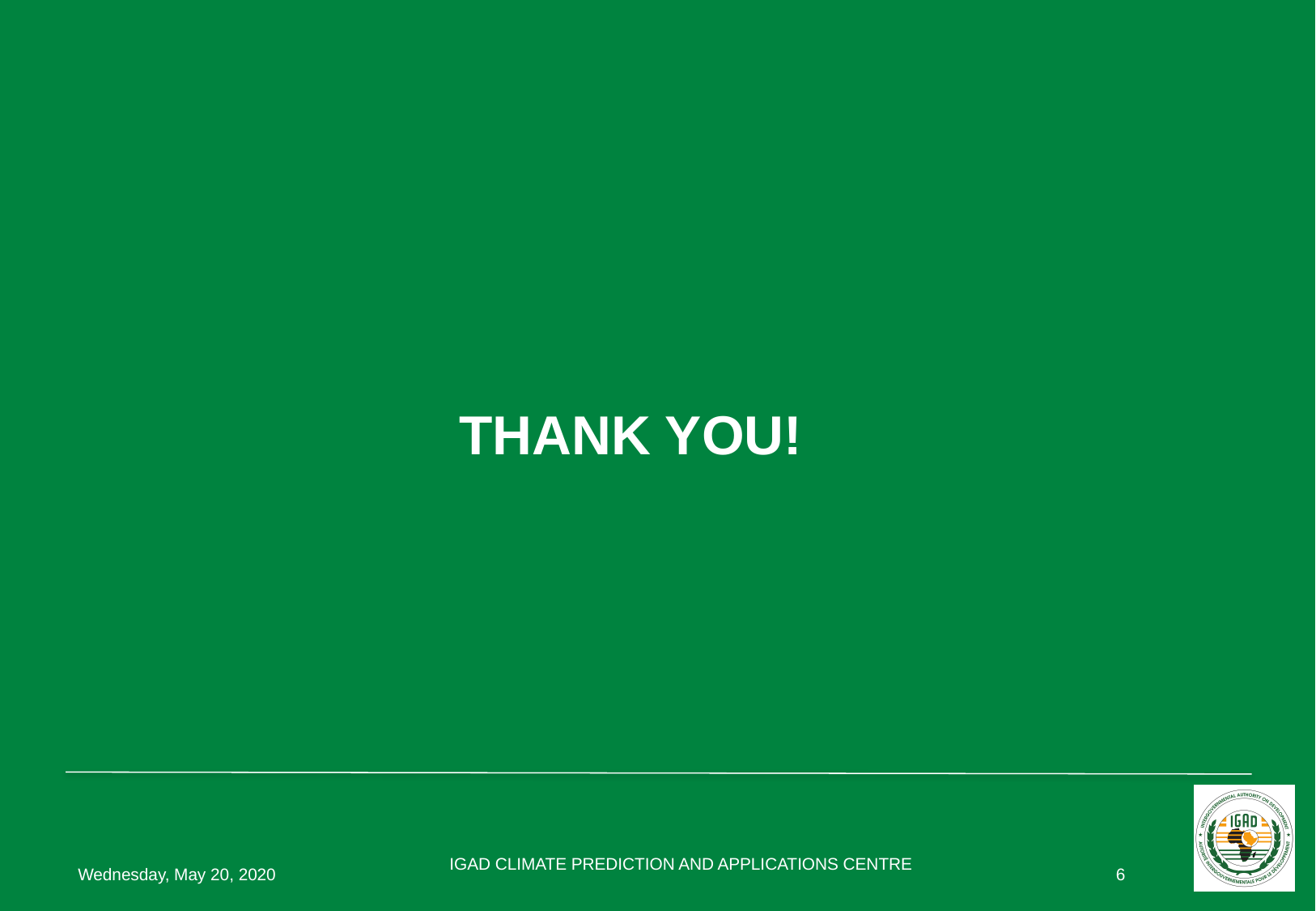

# THANK YOU!
IGAD CLIMATE PREDICTION AND APPLICATIONS CENTRE

Wednesday, May 20, 2020
6